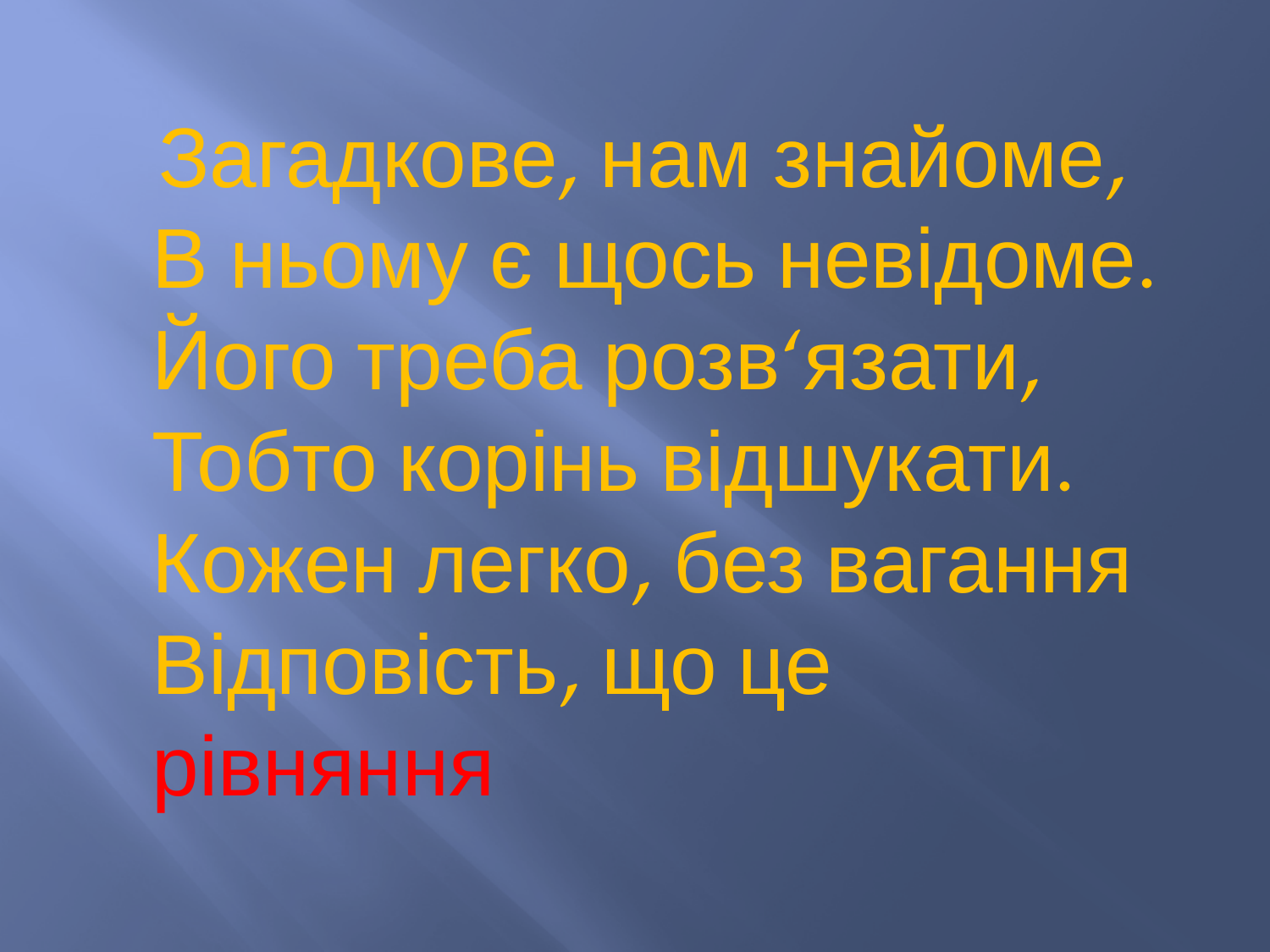

Загадкове, нам знайоме,
В ньому є щось невідоме.
Його треба розв‘язати,
Тобто корінь відшукати.
Кожен легко, без вагання
Відповість, що це рівняння